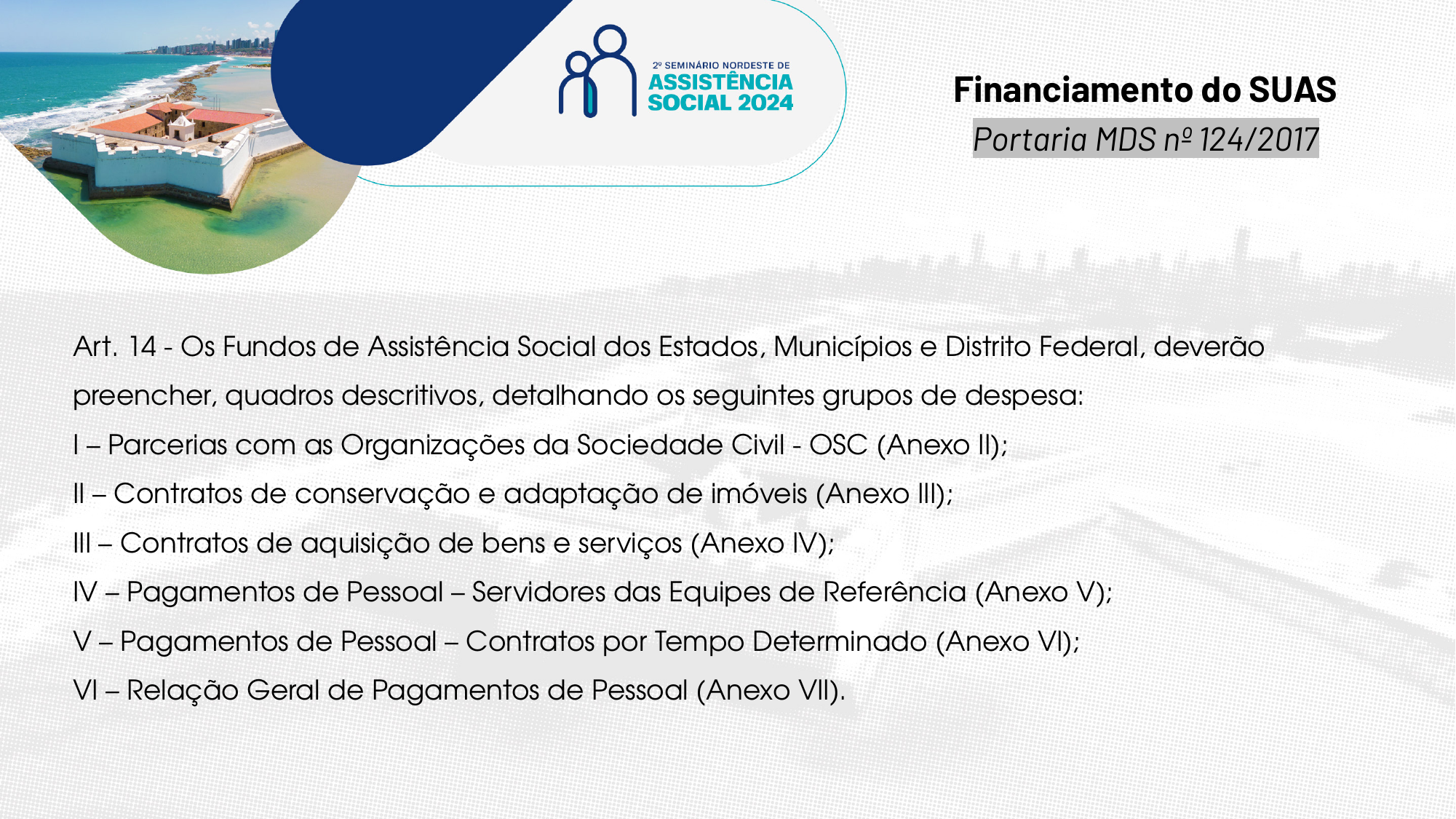

Financiamento do SUAS
Portaria MDS nº 124/2017
Art. 14 - Os Fundos de Assistência Social dos Estados, Municípios e Distrito Federal, deverão preencher, quadros descritivos, detalhando os seguintes grupos de despesa:
I – Parcerias com as Organizações da Sociedade Civil - OSC (Anexo II);
II – Contratos de conservação e adaptação de imóveis (Anexo III);
III – Contratos de aquisição de bens e serviços (Anexo IV);
IV – Pagamentos de Pessoal – Servidores das Equipes de Referência (Anexo V);
V – Pagamentos de Pessoal – Contratos por Tempo Determinado (Anexo VI);
VI – Relação Geral de Pagamentos de Pessoal (Anexo VII).